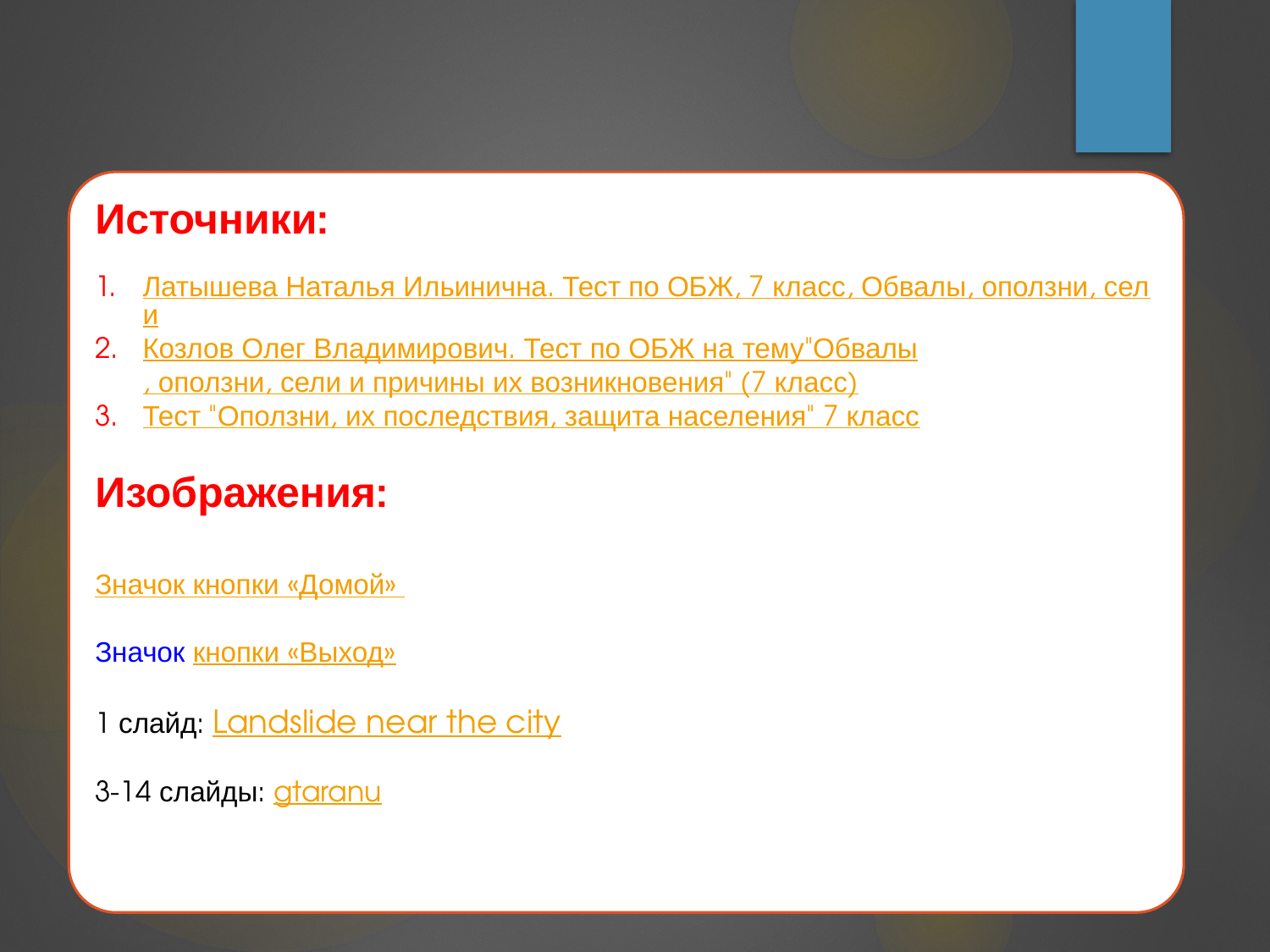

Источники:
Латышева Наталья Ильинична. Тест по ОБЖ, 7 класс, Обвалы, оползни, сели
Козлов Олег Владимирович. Тест по ОБЖ на тему"Обвалы, оползни, сели и причины их возникновения" (7 класс)
Тест "Оползни, их последствия, защита населения" 7 класс

Изображения:

Значок кнопки «Домой»

Значок кнопки «Выход»

1 слайд: Landslide near the city

3-14 слайды: gtaranu